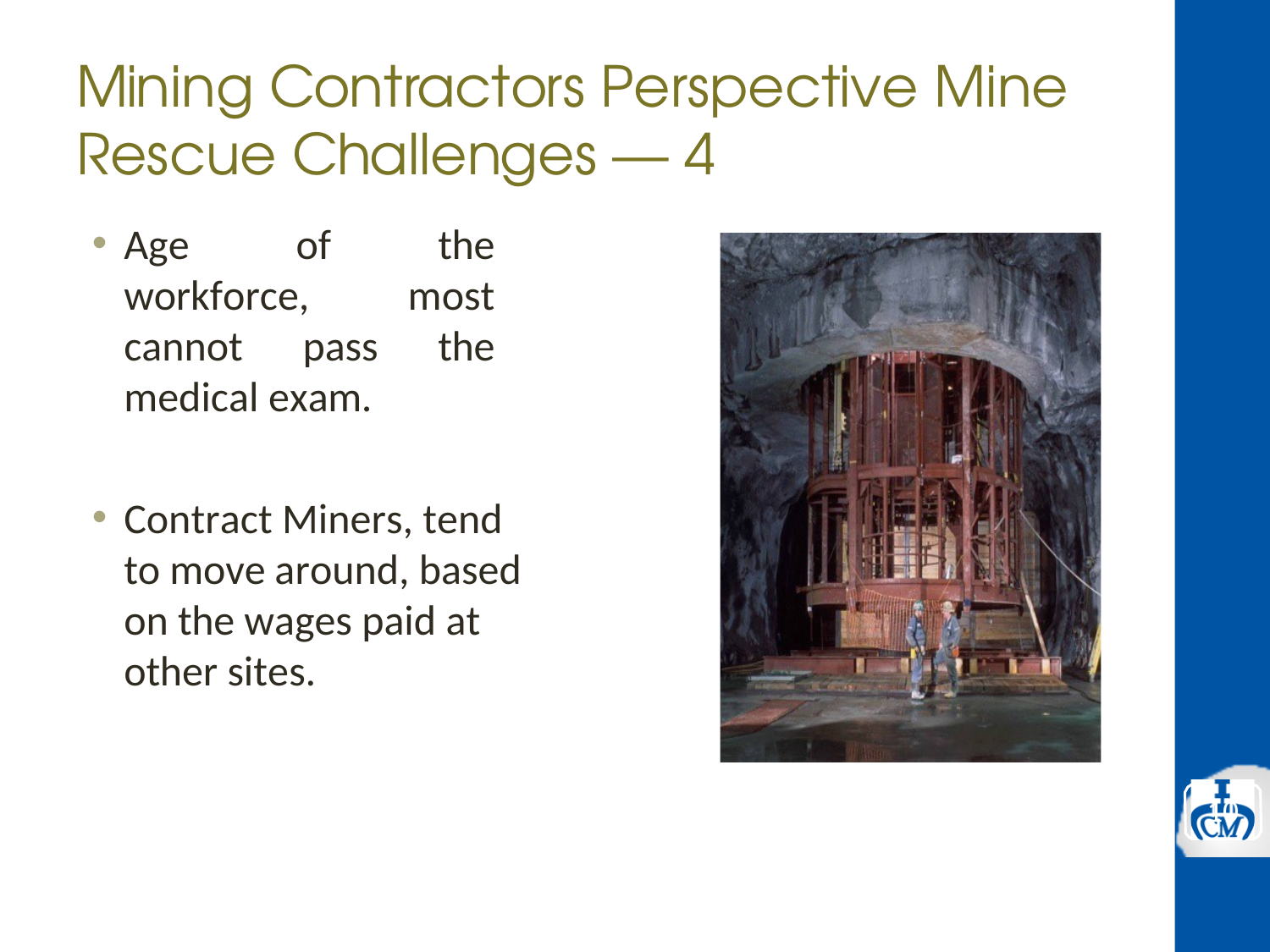

# Mining Contractors Perspective Mine Rescue Challenges — 4
Age of the workforce, most cannot pass the medical exam.

Contract Miners, tend to move around, based on the wages paid at other sites.

10